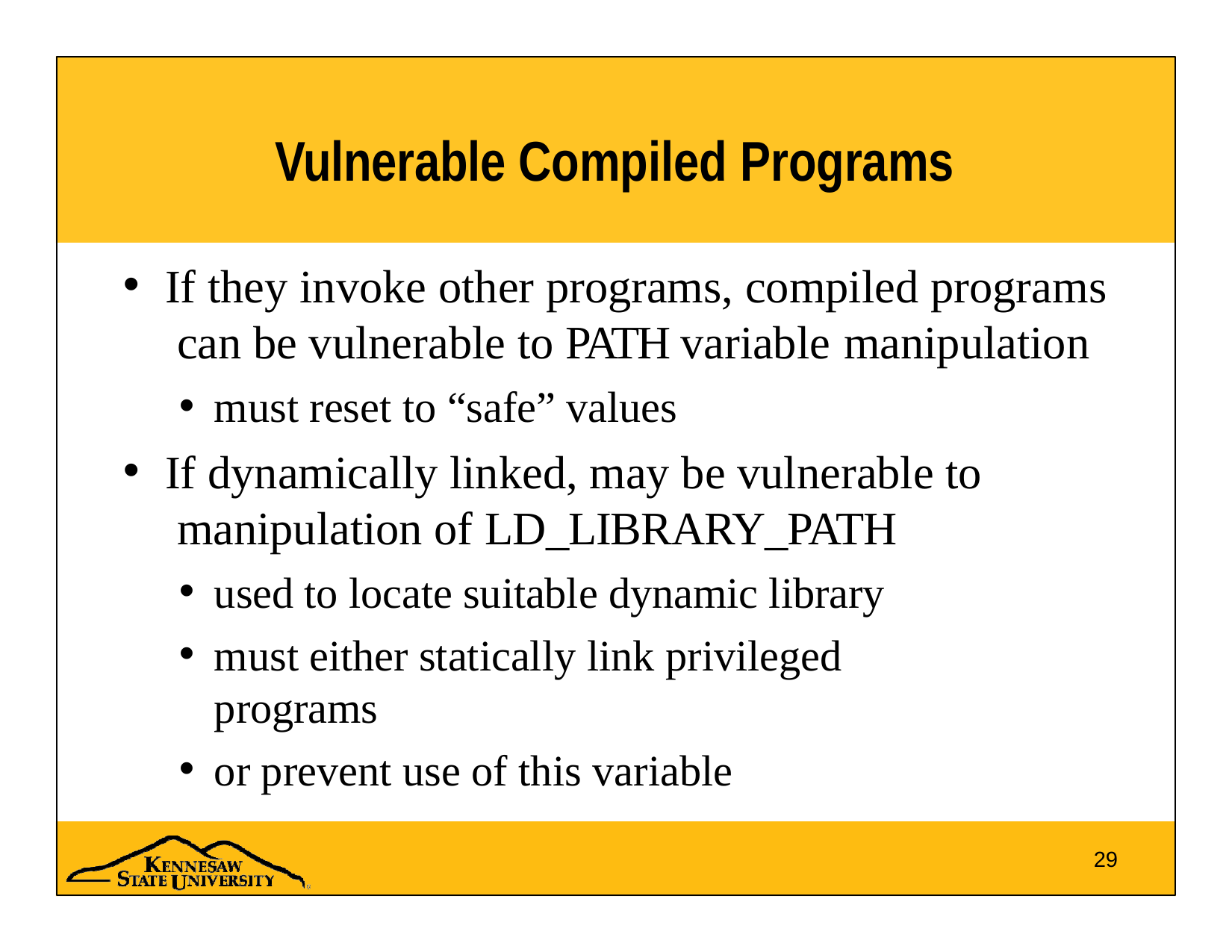

# Vulnerable Compiled Programs
If they invoke other programs, compiled programs  can be vulnerable to PATH variable manipulation
must reset to “safe” values
If dynamically linked, may be vulnerable to  manipulation of LD_LIBRARY_PATH
used to locate suitable dynamic library
must either statically link privileged programs
or prevent use of this variable

29